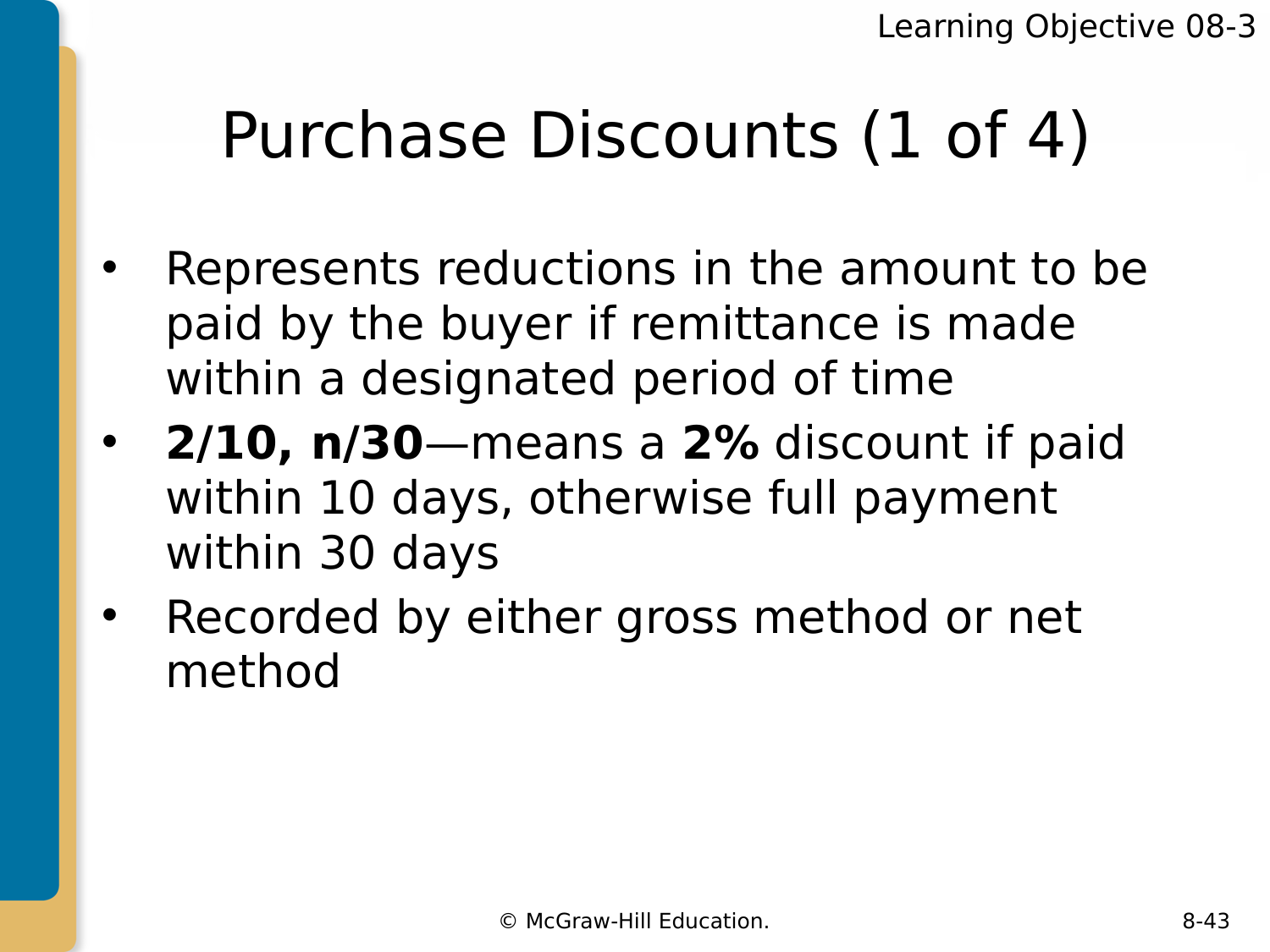

Learning Objective 08-3
# Purchase Discounts (1 of 4)
Represents reductions in the amount to be paid by the buyer if remittance is made within a designated period of time
2/10, n/30—means a 2% discount if paid within 10 days, otherwise full payment within 30 days
Recorded by either gross method or net method